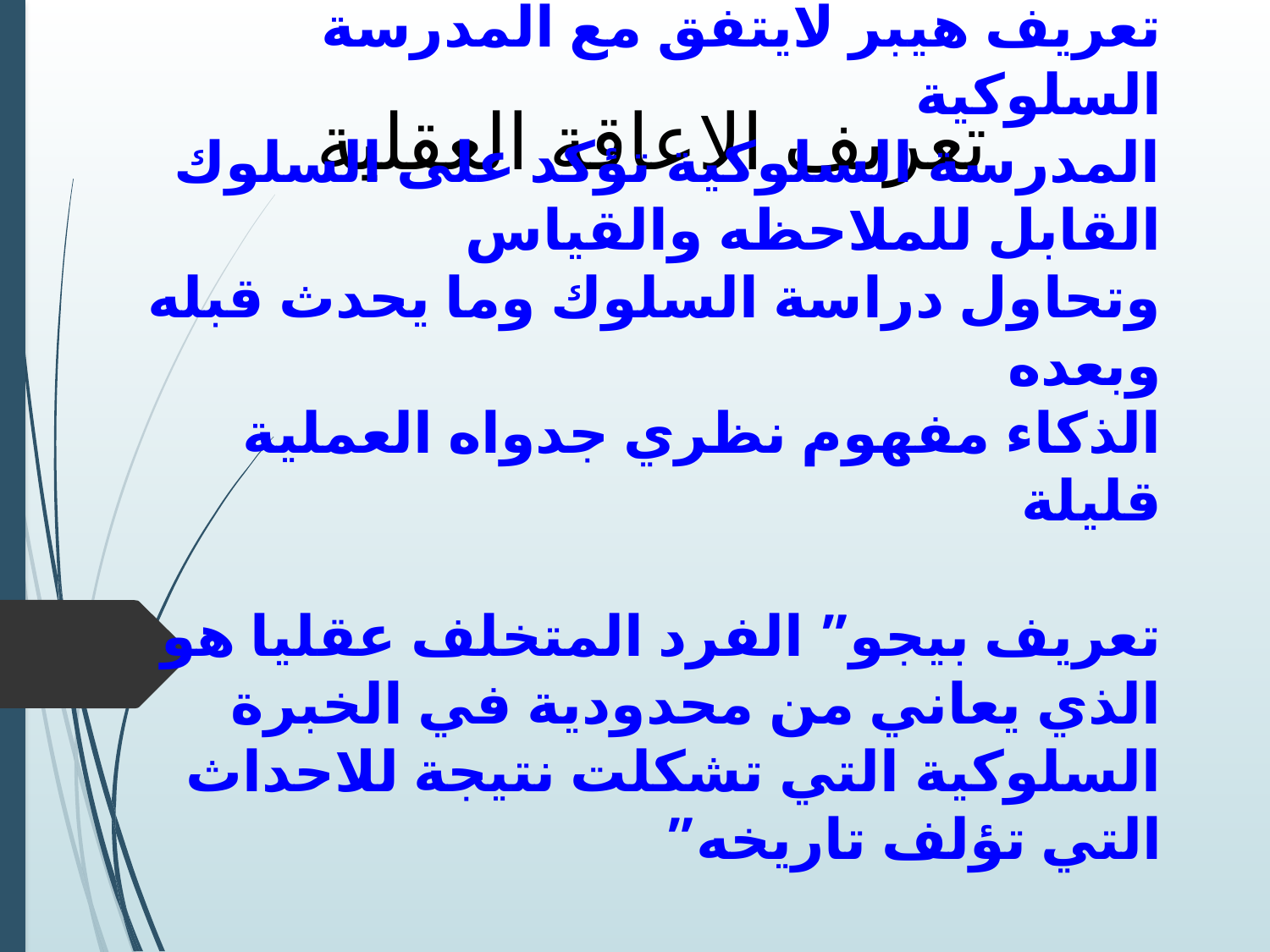

تعريف الاعاقة العقلية
# تعريف هيبر لايتفق مع المدرسة السلوكية المدرسة السلوكية تؤكد على السلوك القابل للملاحظه والقياس وتحاول دراسة السلوك وما يحدث قبله وبعده الذكاء مفهوم نظري جدواه العملية قليلة تعريف بيجو” الفرد المتخلف عقليا هو الذي يعاني من محدودية في الخبرة السلوكية التي تشكلت نتيجة للاحداث التي تؤلف تاريخه”